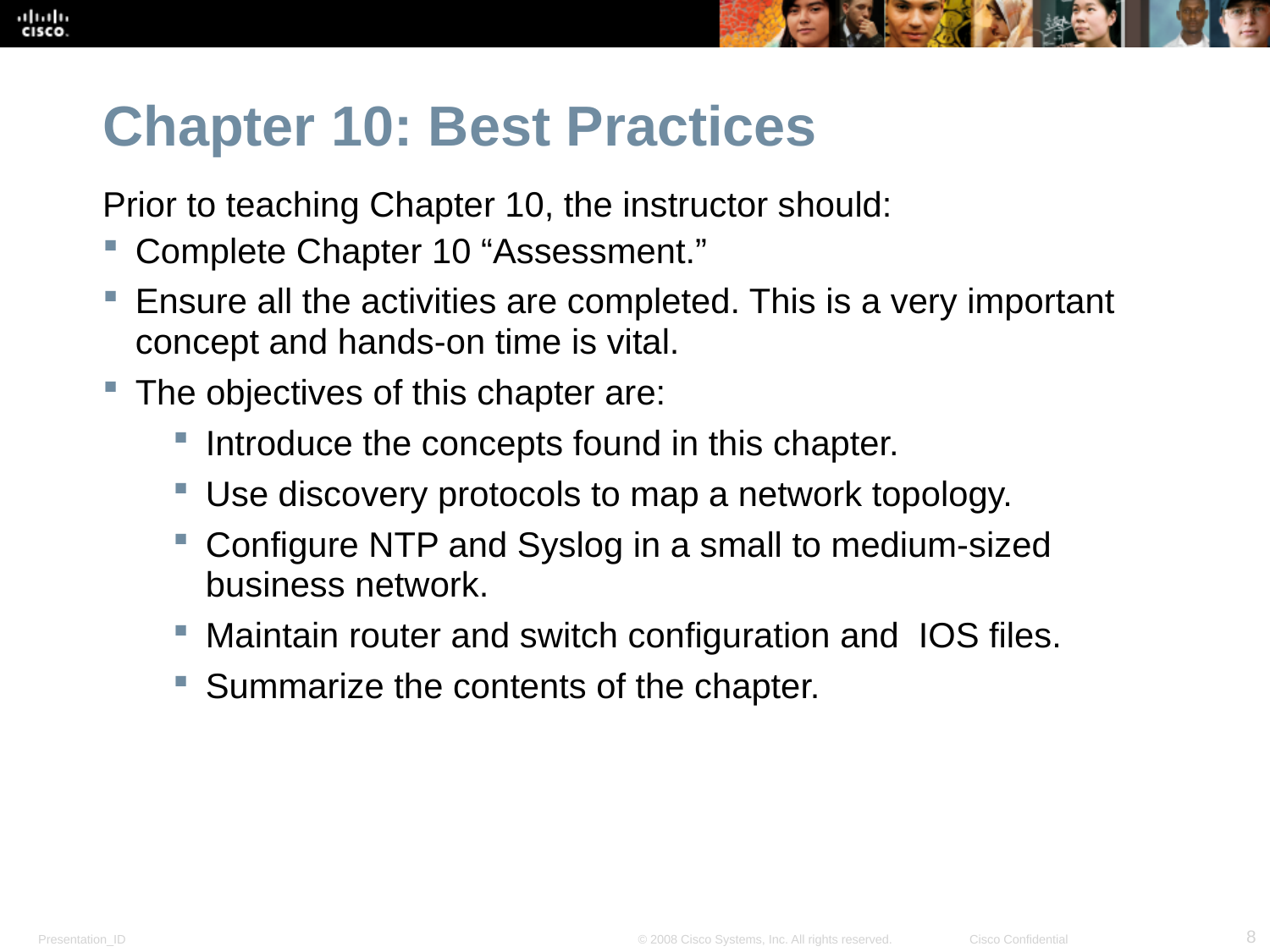

Chapter 10: Best Practices
Prior to teaching Chapter 10, the instructor should:
Complete Chapter 10 “Assessment.”
Ensure all the activities are completed. This is a very important concept and hands-on time is vital.
The objectives of this chapter are:
Introduce the concepts found in this chapter.
Use discovery protocols to map a network topology.
Configure NTP and Syslog in a small to medium-sized business network.
Maintain router and switch configuration and  IOS files.
Summarize the contents of the chapter.